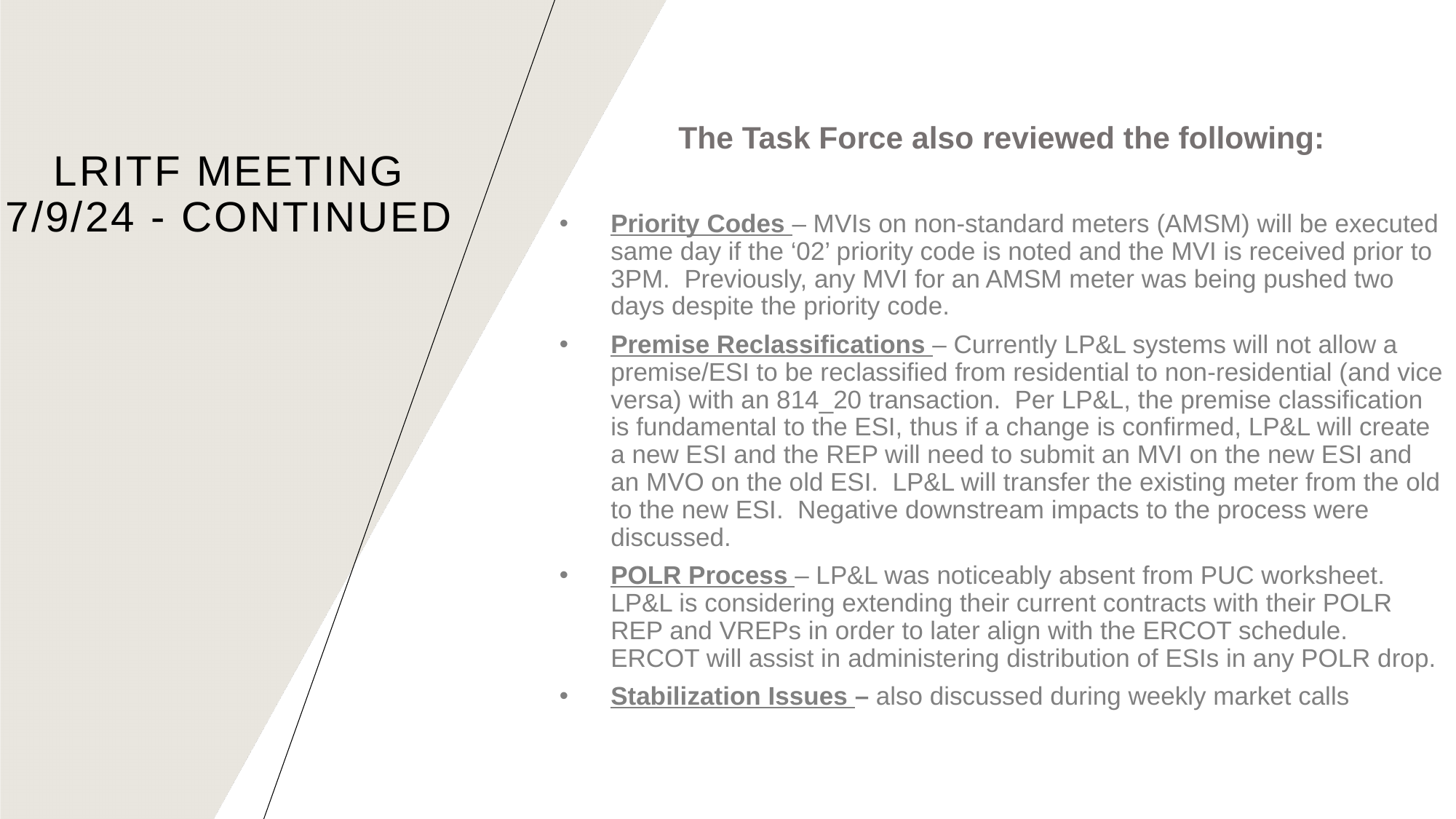

# LRITF meeting 7/9/24 - continued
The Task Force also reviewed the following:

Priority Codes – MVIs on non-standard meters (AMSM) will be executed same day if the ‘02’ priority code is noted and the MVI is received prior to 3PM.  Previously, any MVI for an AMSM meter was being pushed two days despite the priority code.
Premise Reclassifications – Currently LP&L systems will not allow a premise/ESI to be reclassified from residential to non-residential (and vice versa) with an 814_20 transaction.  Per LP&L, the premise classification is fundamental to the ESI, thus if a change is confirmed, LP&L will create a new ESI and the REP will need to submit an MVI on the new ESI and an MVO on the old ESI.  LP&L will transfer the existing meter from the old to the new ESI.  Negative downstream impacts to the process were discussed.
POLR Process – LP&L was noticeably absent from PUC worksheet. LP&L is considering extending their current contracts with their POLR REP and VREPs in order to later align with the ERCOT schedule.  ERCOT will assist in administering distribution of ESIs in any POLR drop.
Stabilization Issues – also discussed during weekly market calls